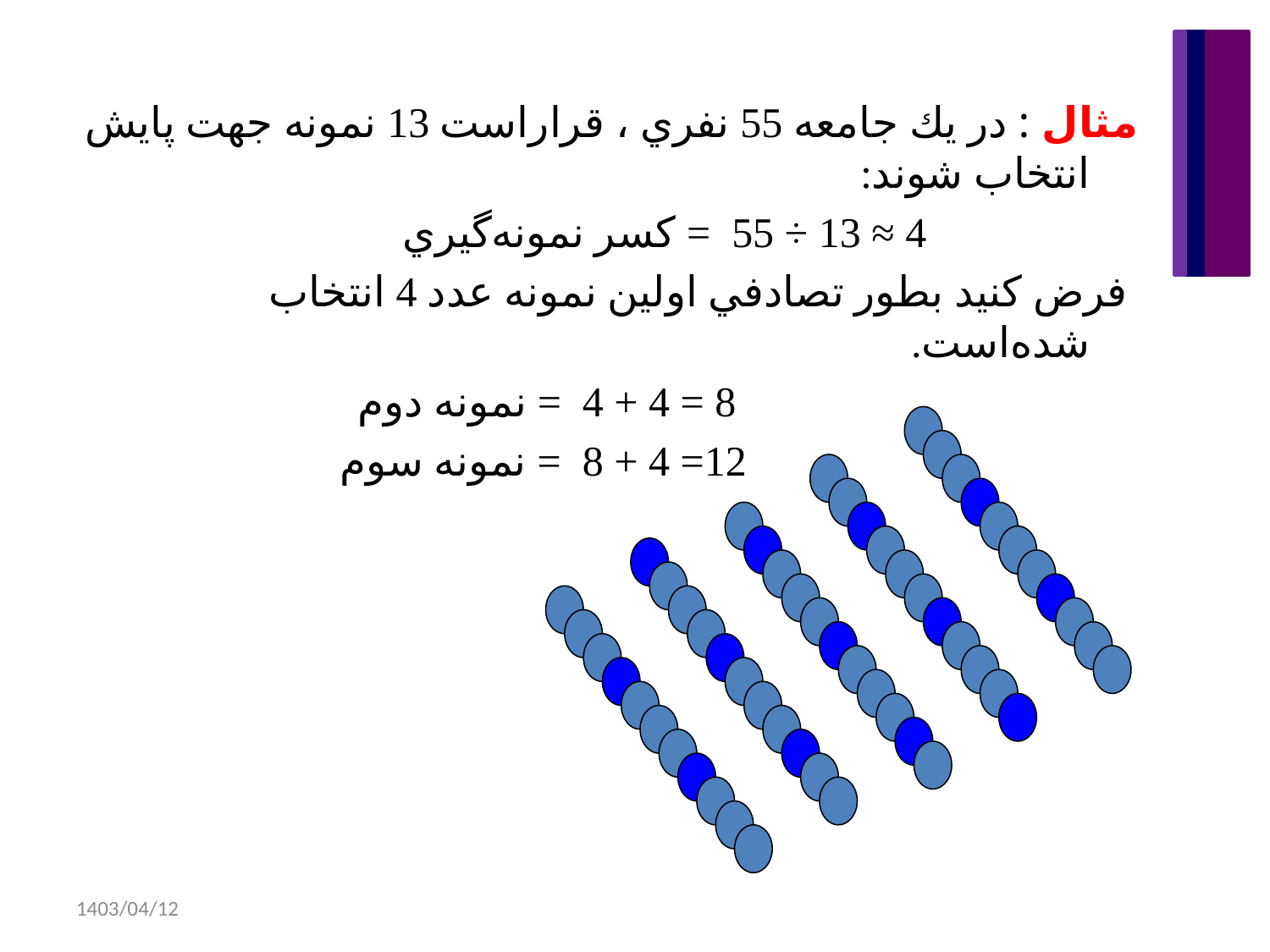

مثال : در يك‌ جامعه 55 نفري‌ ، قراراست ‌13 نمونه‌ جهت‌ پايش‌ انتخاب‌ شوند:
                    4 ≈ 13 ÷ 55  = كسر نمونه‌گيري    ‌
 فرض‌ كنيد بطور تصادفي‌ اولين‌ نمونه‌ عدد 4 انتخاب‌ شده‌است‌.
                                      8 = 4 + 4  = نمونه دوم‌
                                     12= 4 + 8  = نمونه سوم     ‌

1403/04/12